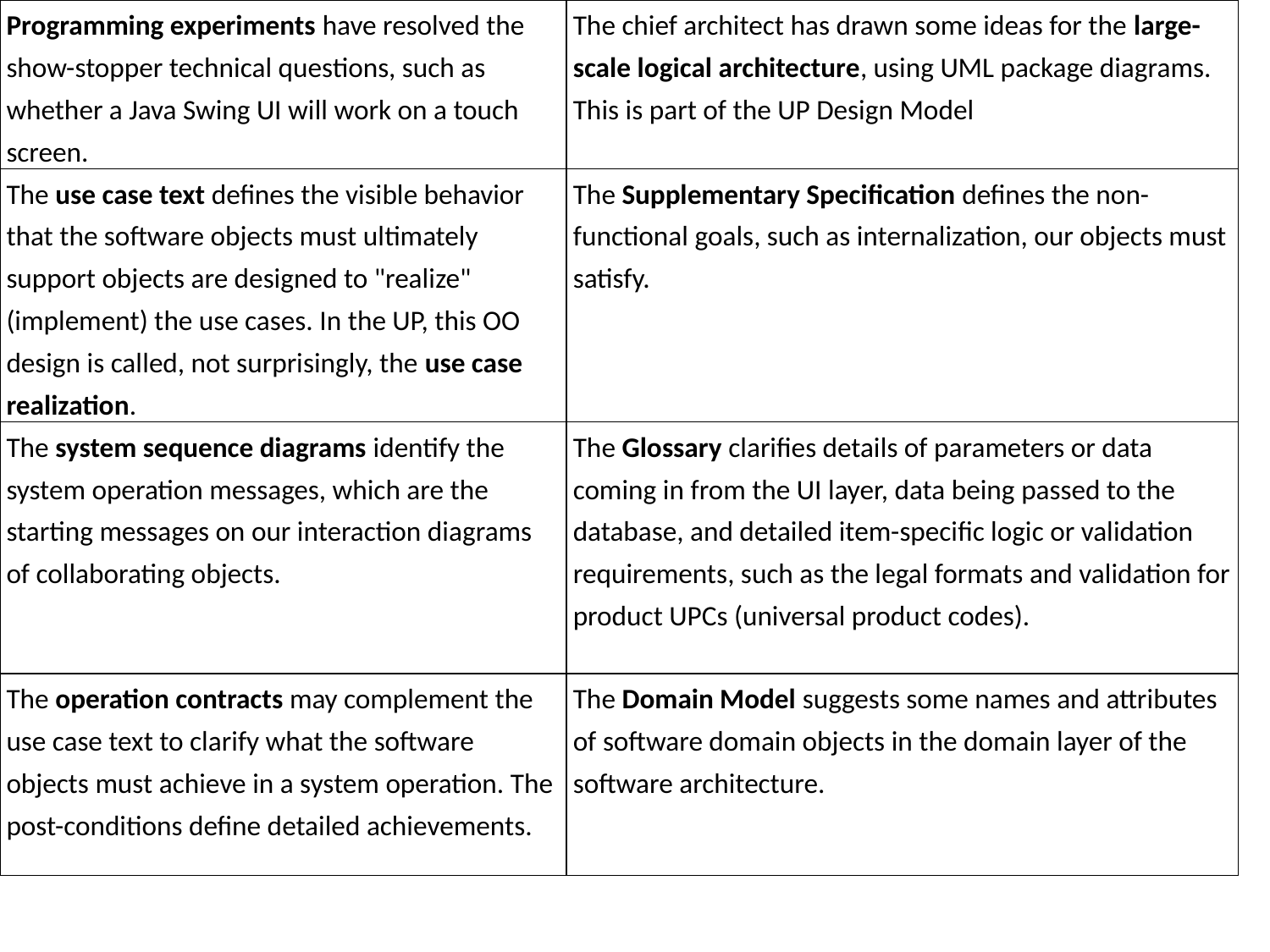

| Programming experiments have resolved the show-stopper technical questions, such as whether a Java Swing UI will work on a touch screen. | The chief architect has drawn some ideas for the large-scale logical architecture, using UML package diagrams. This is part of the UP Design Model |
| --- | --- |
| The use case text defines the visible behavior that the software objects must ultimately support objects are designed to "realize" (implement) the use cases. In the UP, this OO design is called, not surprisingly, the use case realization. | The Supplementary Specification defines the non-functional goals, such as internalization, our objects must satisfy. |
| The system sequence diagrams identify the system operation messages, which are the starting messages on our interaction diagrams of collaborating objects. | The Glossary clarifies details of parameters or data coming in from the UI layer, data being passed to the database, and detailed item-specific logic or validation requirements, such as the legal formats and validation for product UPCs (universal product codes). |
| The operation contracts may complement the use case text to clarify what the software objects must achieve in a system operation. The post-conditions define detailed achievements. | The Domain Model suggests some names and attributes of software domain objects in the domain layer of the software architecture. |